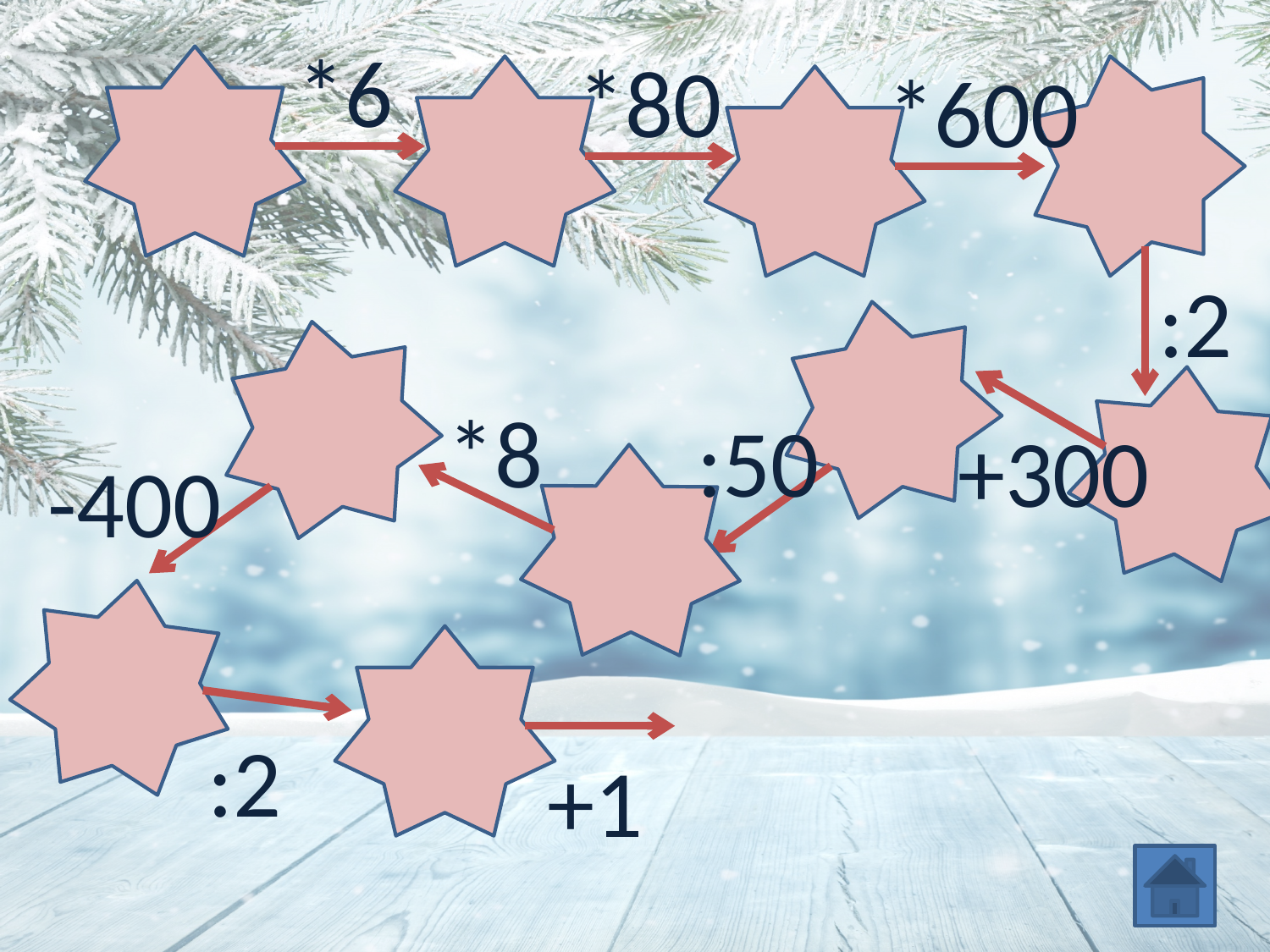

*6
*80

*600
120
 :2
*8
:50
+300
-400

:2
+1